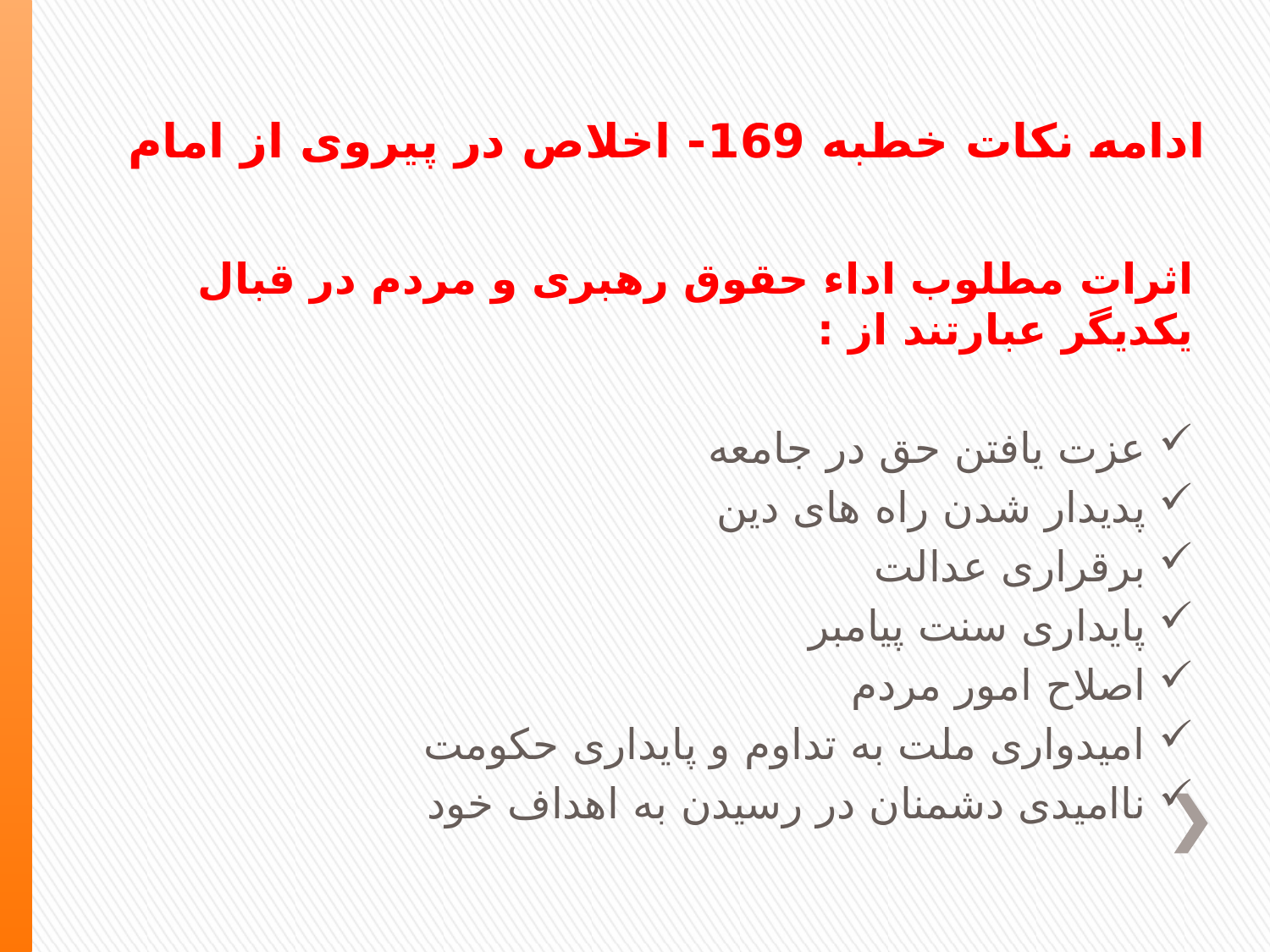

# ادامه نکات خطبه 169- اخلاص در پیروی از امام

اثرات مطلوب اداء حقوق رهبری و مردم در قبال یکدیگر عبارتند از :

عزت یافتن حق در جامعه
پدیدار شدن راه های دین
برقراری عدالت
پایداری سنت پیامبر
اصلاح امور مردم
امیدواری ملت به تداوم و پایداری حکومت
ناامیدی دشمنان در رسیدن به اهداف خود